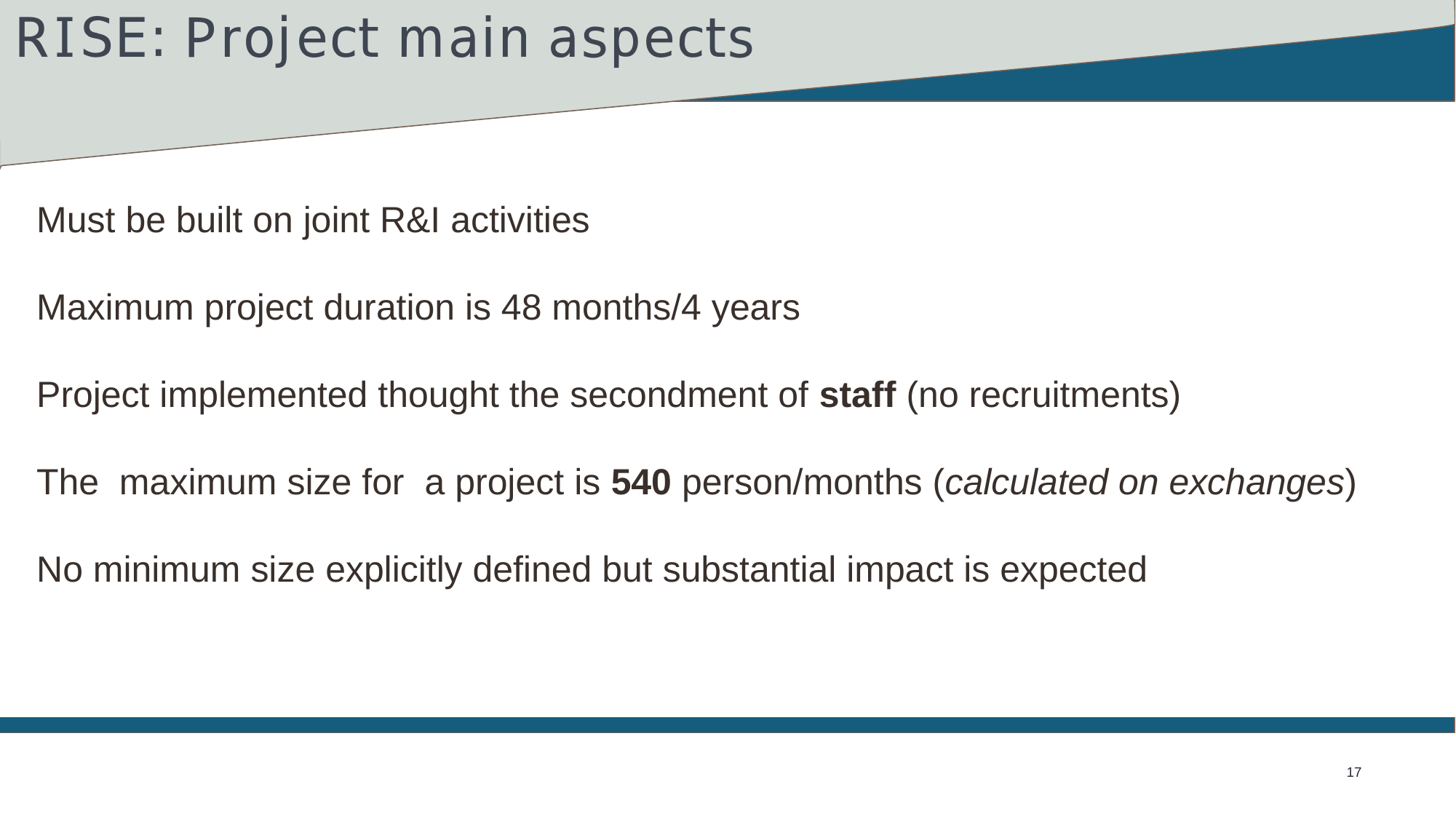

RISE: Project main aspects
Must be built on joint R&I activities

Maximum project duration is 48 months/4 years

Project implemented thought the secondment of staff (no recruitments)

The  maximum size for  a project is 540 person/months (calculated on exchanges)

No minimum size explicitly deﬁned but substantial impact is expected

17